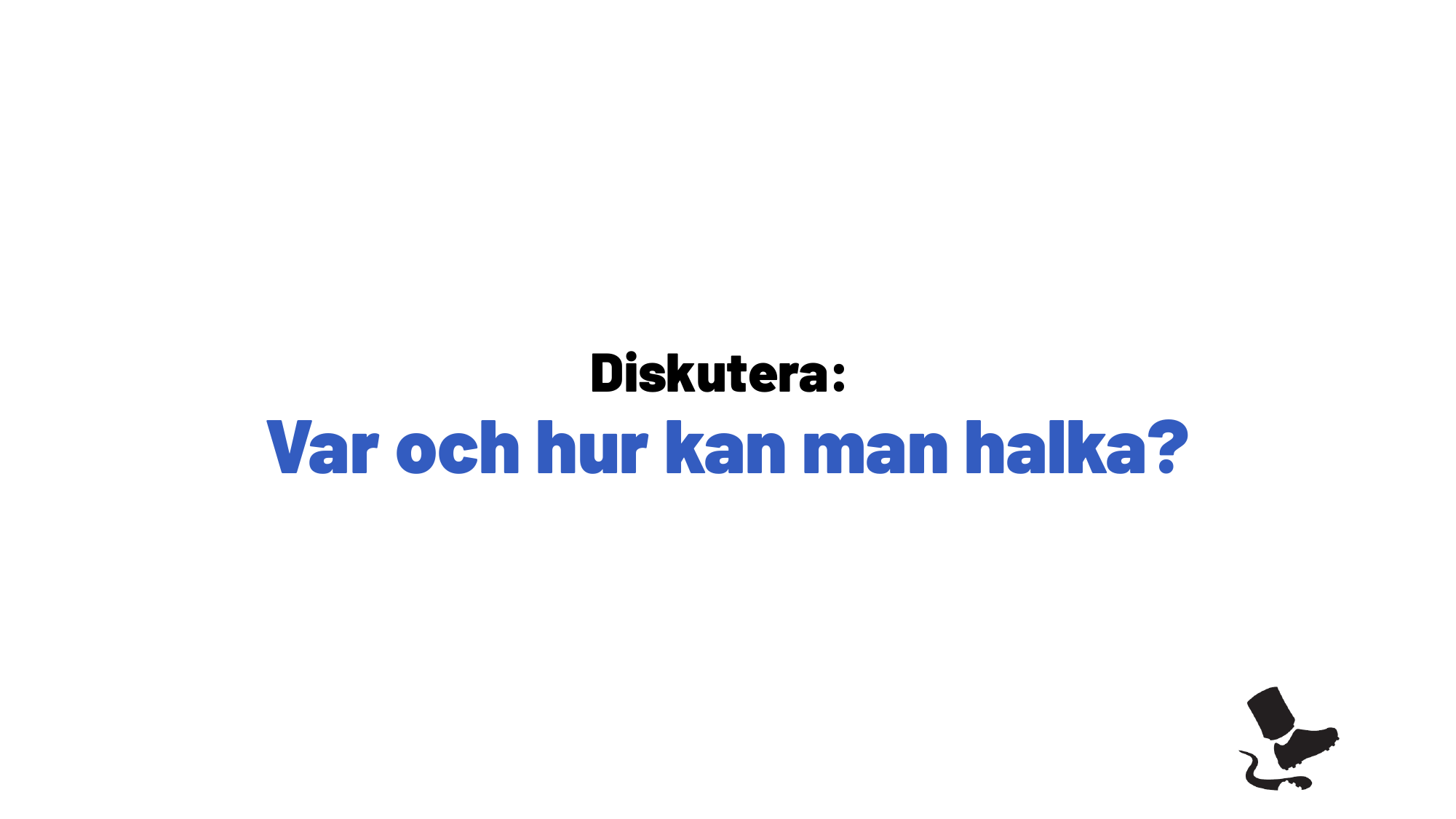

# Diskutera: Var och hur kan man halka?